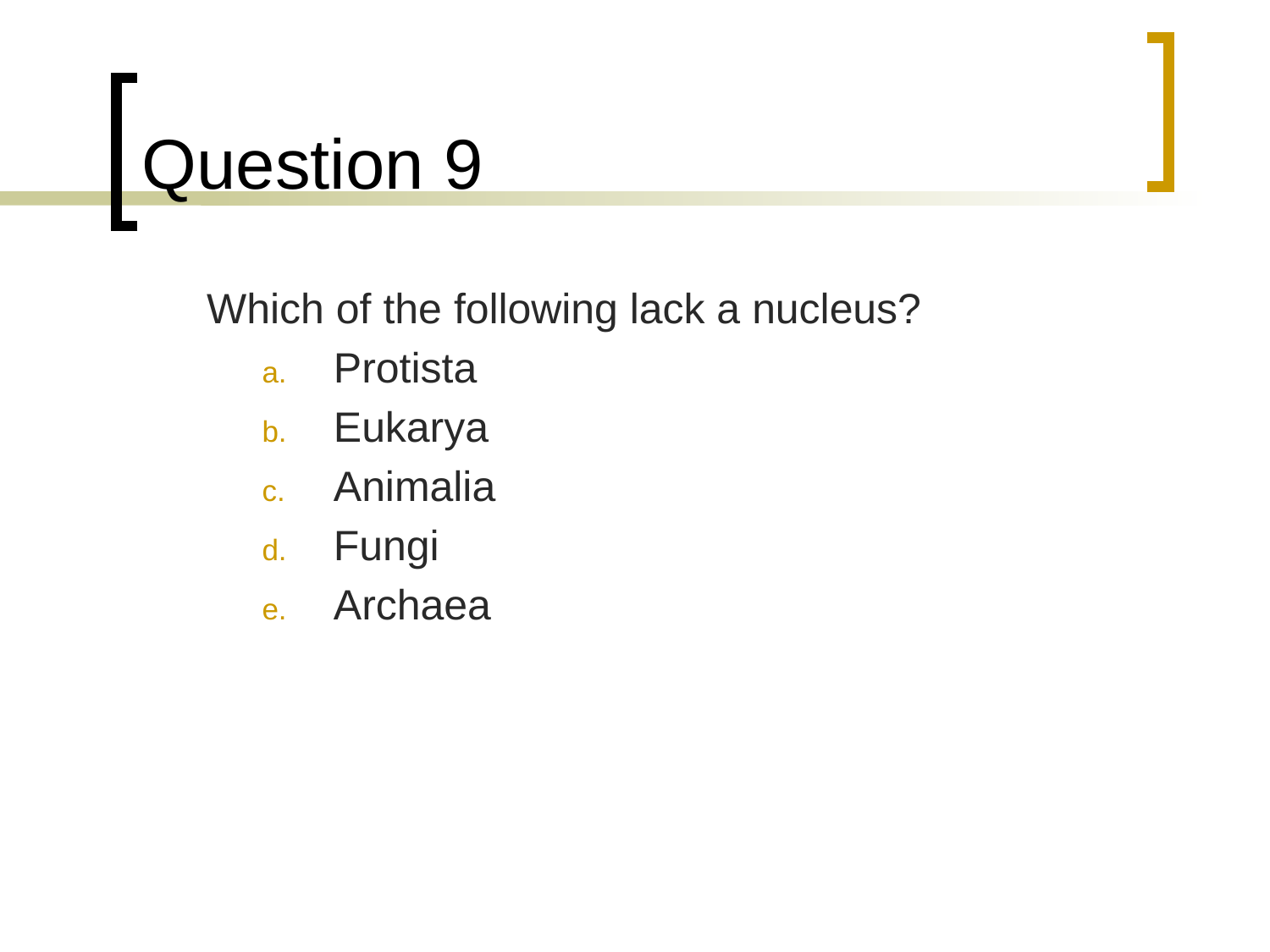

# Question 9
	Which of the following lack a nucleus?
Protista
Eukarya
Animalia
Fungi
Archaea